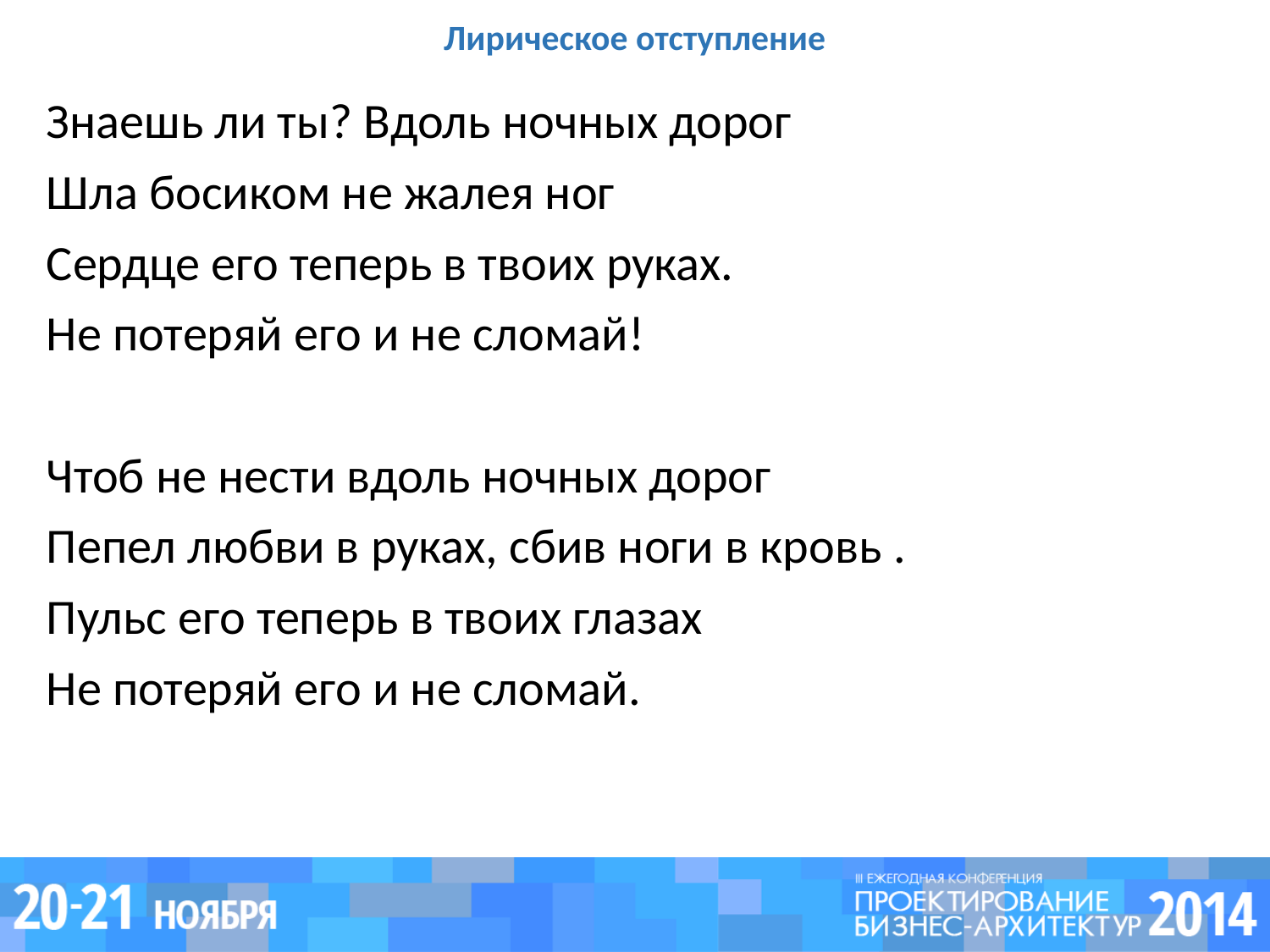

# Лирическое отступление
Знаешь ли ты? Вдоль ночных дорог
Шла босиком не жалея ног
Сердце его теперь в твоих руках.
Не потеряй его и не сломай!

Чтоб не нести вдоль ночных дорог
Пепел любви в руках, cбив ноги в кровь .
Пульс его теперь в твоих глазах
Не потеряй его и не сломай.